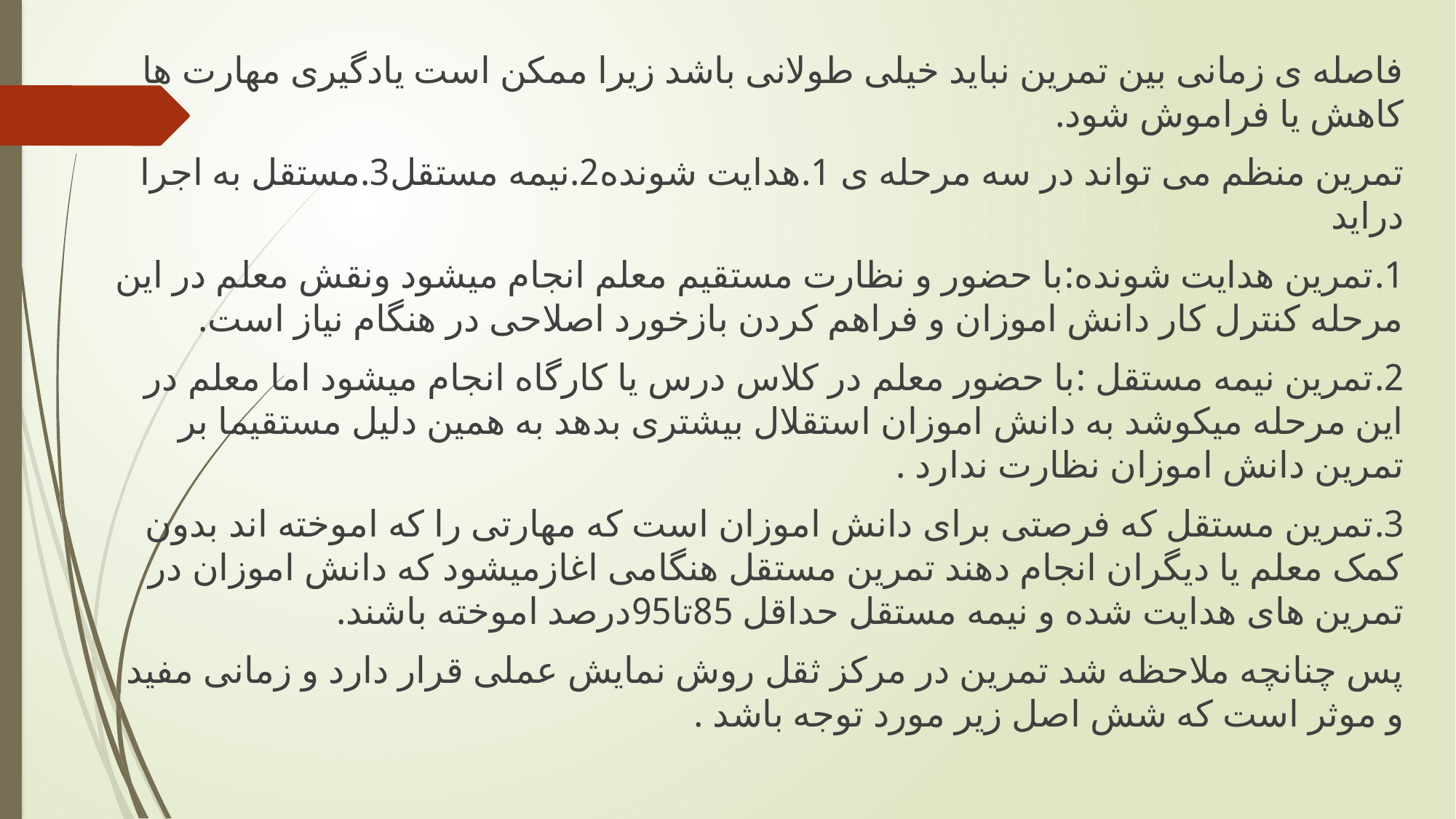

فاصله ی زمانی بین تمرین نباید خیلی طولانی باشد زیرا ممکن است یادگیری مهارت ها کاهش یا فراموش شود.
تمرین منظم می تواند در سه مرحله ی 1.هدایت شونده2.نیمه مستقل3.مستقل به اجرا دراید
1.تمرین هدایت شونده:با حضور و نظارت مستقیم معلم انجام میشود ونقش معلم در این مرحله کنترل کار دانش اموزان و فراهم کردن بازخورد اصلاحی در هنگام نیاز است.
2.تمرین نیمه مستقل :با حضور معلم در کلاس درس یا کارگاه انجام میشود اما معلم در این مرحله میکوشد به دانش اموزان استقلال بیشتری بدهد به همین دلیل مستقیما بر تمرین دانش اموزان نظارت ندارد .
3.تمرین مستقل که فرصتی برای دانش اموزان است که مهارتی را که اموخته اند بدون کمک معلم یا دیگران انجام دهند تمرین مستقل هنگامی اغازمیشود که دانش اموزان در تمرین های هدایت شده و نیمه مستقل حداقل 85تا95درصد اموخته باشند.
پس چنانچه ملاحظه شد تمرین در مرکز ثقل روش نمایش عملی قرار دارد و زمانی مفید و موثر است که شش اصل زیر مورد توجه باشد .